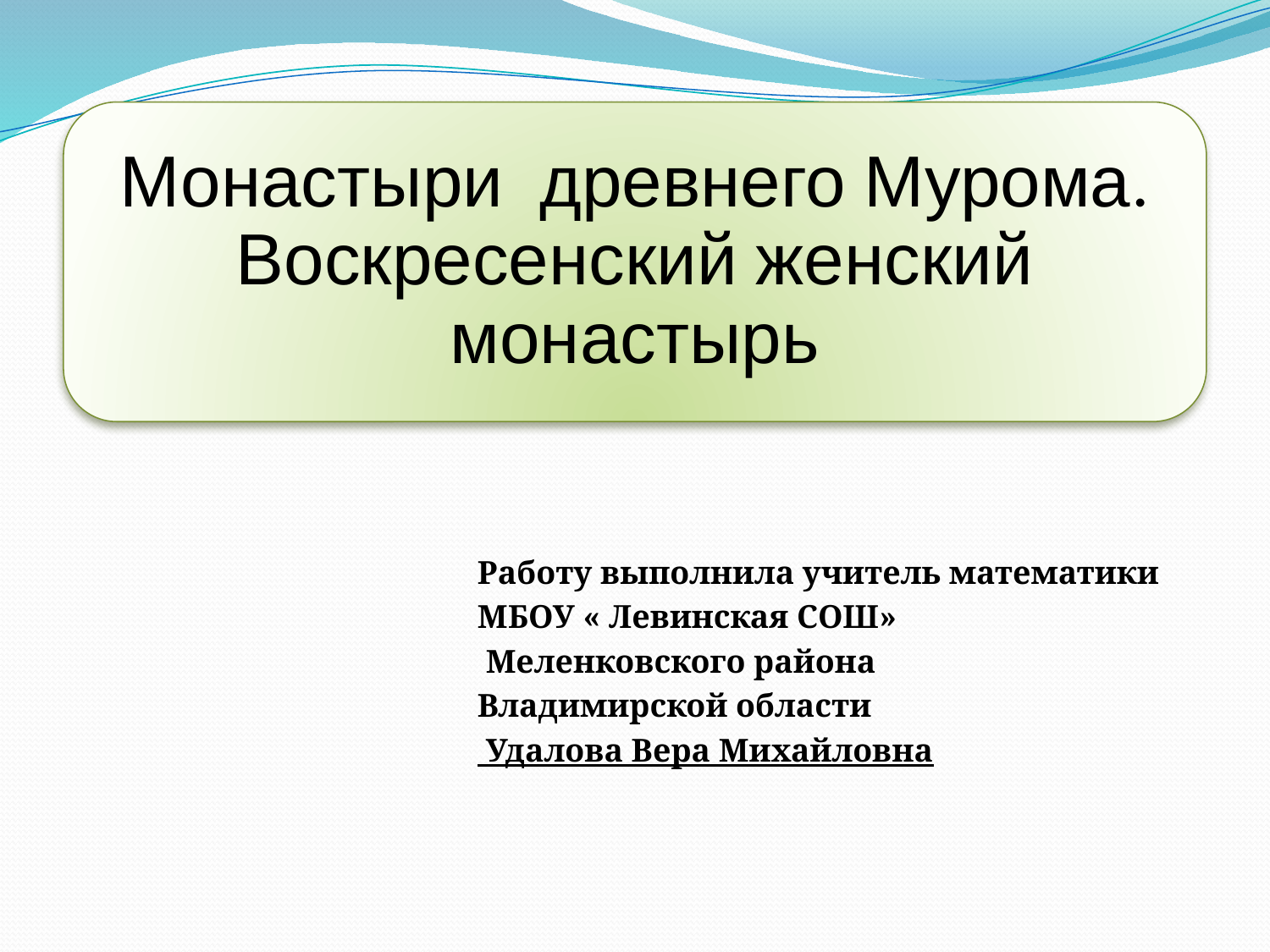

Монастыри  древнего Мурома.
Воскресенский женский монастырь
Работу выполнила учитель математики
МБОУ « Левинская СОШ»
 Меленковского района
Владимирской области
 Удалова Вера Михайловна